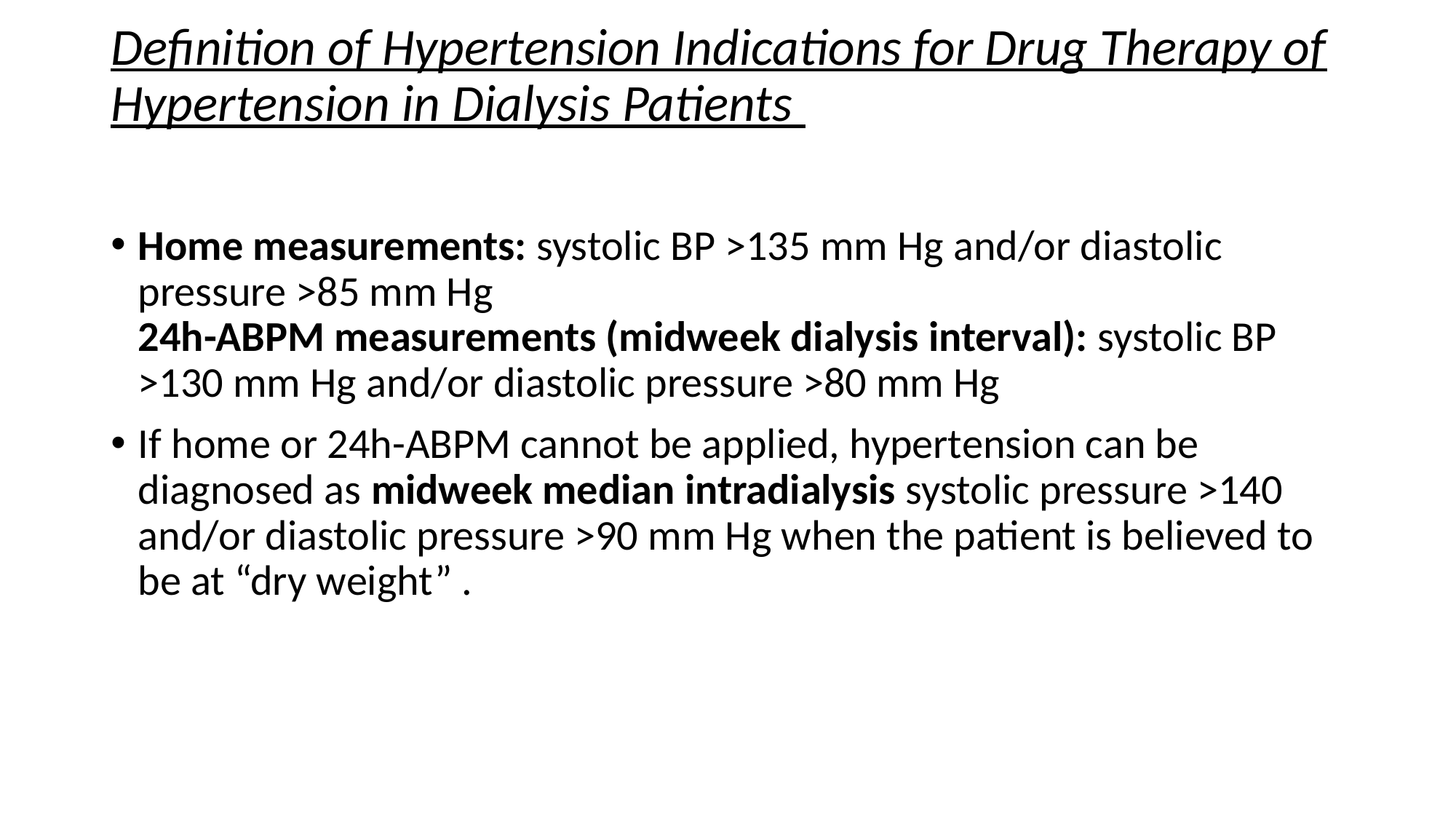

# Definition of Hypertension Indications for Drug Therapy of Hypertension in Dialysis Patients
Home measurements: systolic BP >135 mm Hg and/or diastolic pressure >85 mm Hg
24h-ABPM measurements (midweek dialysis interval): systolic BP >130 mm Hg and/or diastolic pressure >80 mm Hg
If home or 24h-ABPM cannot be applied, hypertension can be diagnosed as midweek median intradialysis systolic pressure >140 and/or diastolic pressure >90 mm Hg when the patient is believed to be at “dry weight” .